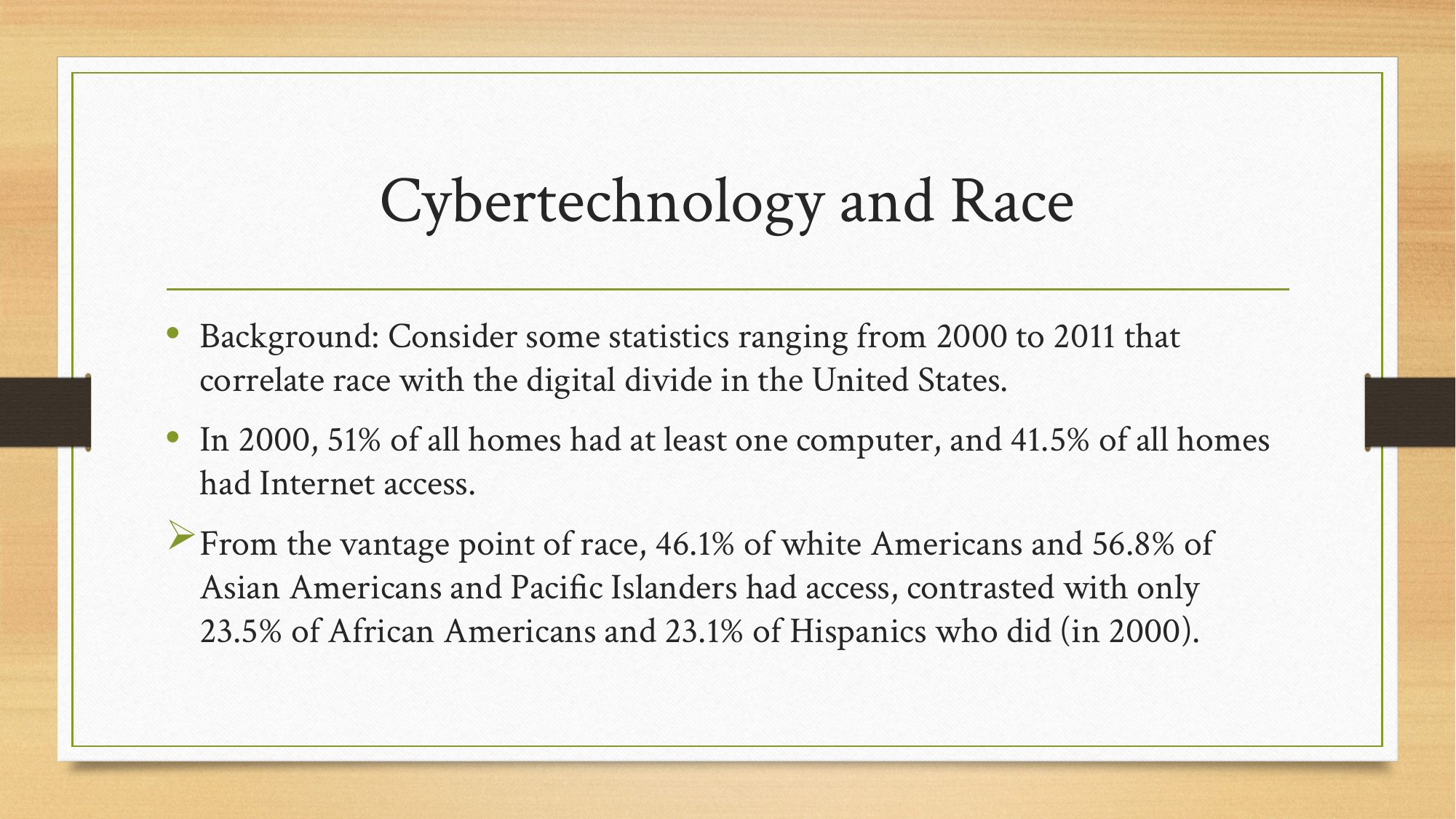

# Cybertechnology and Race
Background: Consider some statistics ranging from 2000 to 2011 that correlate race with the digital divide in the United States.
In 2000, 51% of all homes had at least one computer, and 41.5% of all homes had Internet access.
From the vantage point of race, 46.1% of white Americans and 56.8% of Asian Americans and Pacific Islanders had access, contrasted with only 23.5% of African Americans and 23.1% of Hispanics who did (in 2000).